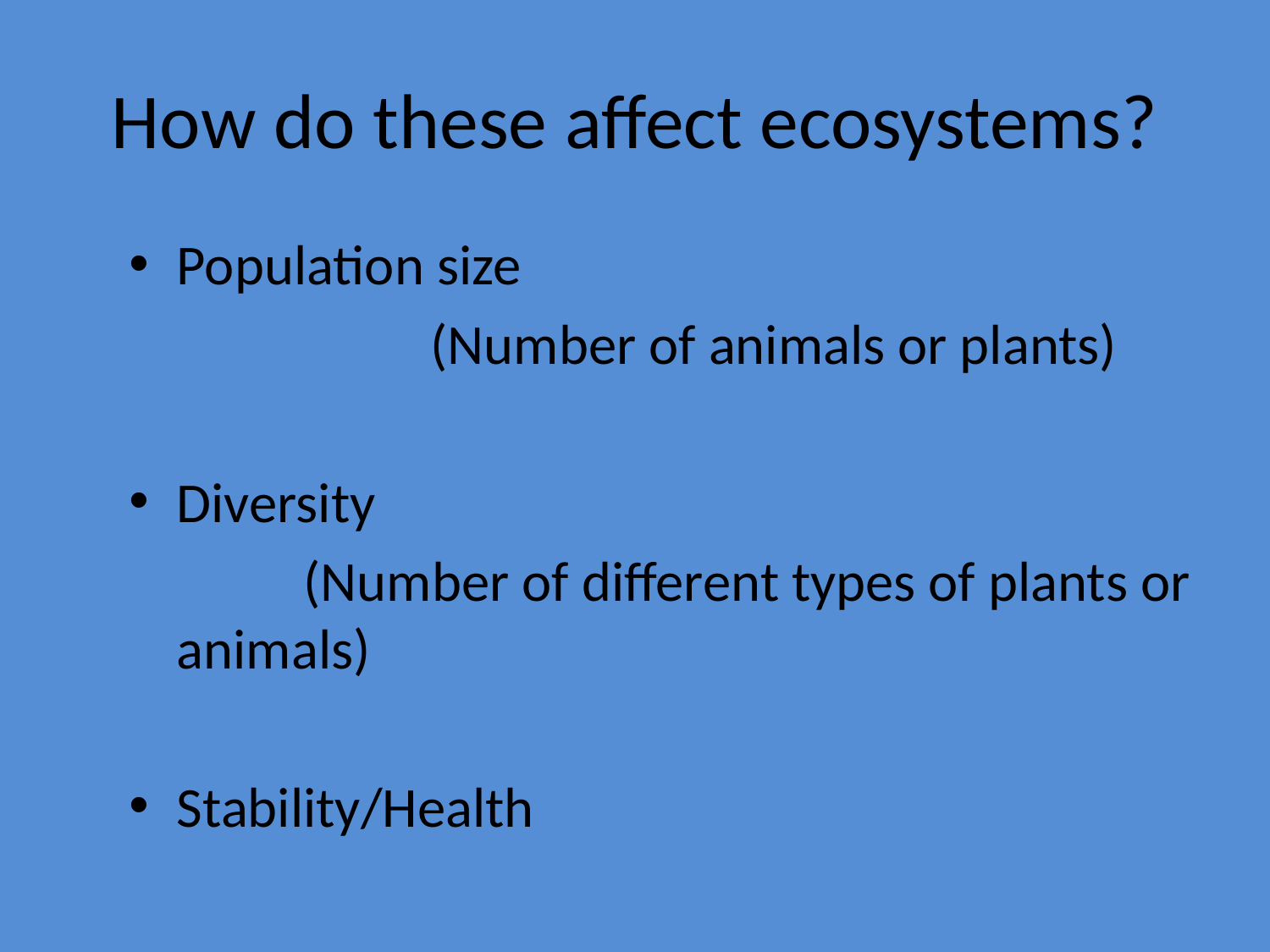

# How do these affect ecosystems?
Population size
			(Number of animals or plants)

Diversity
		(Number of different types of plants or animals)

Stability/Health